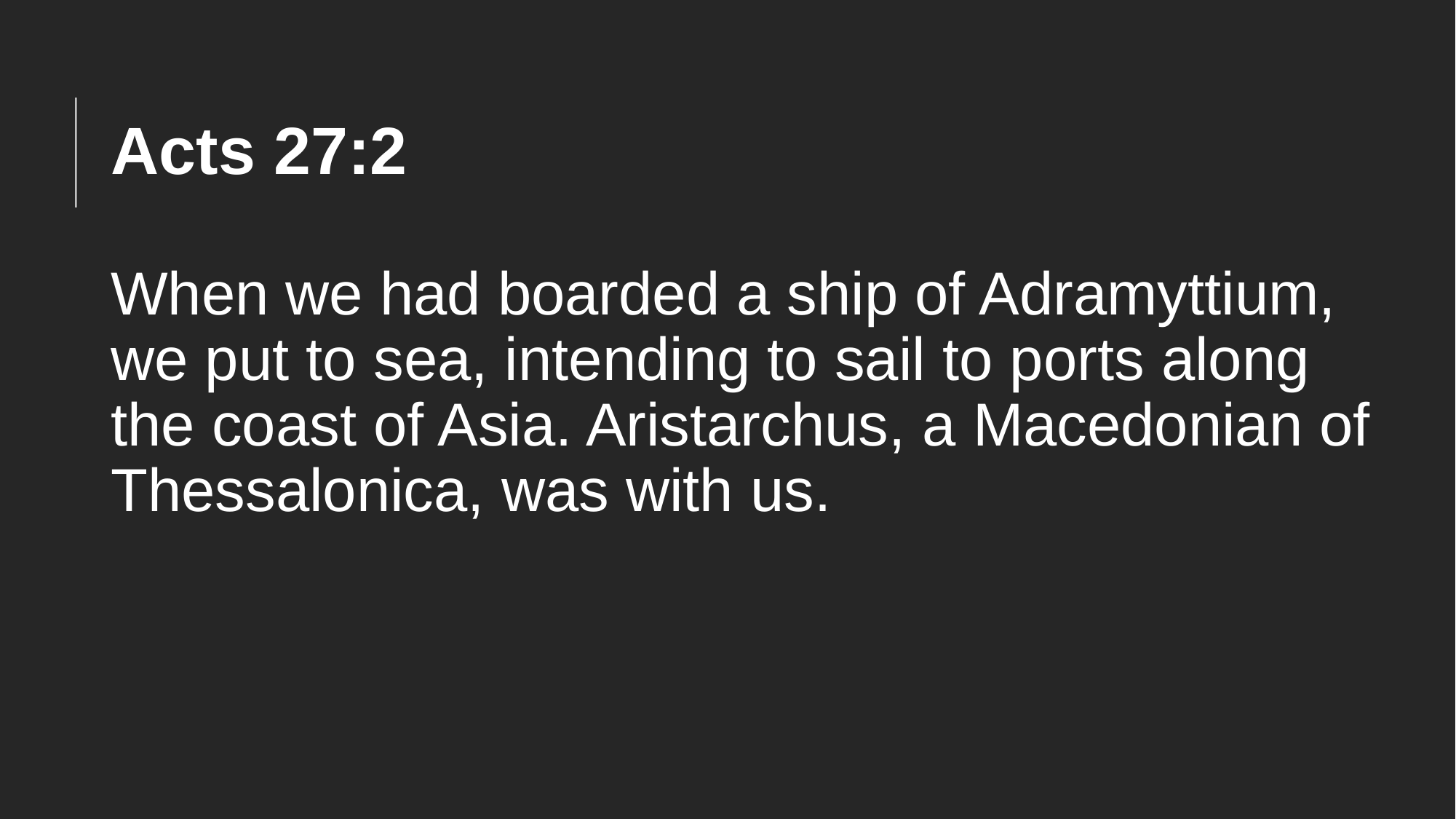

# Acts 27:2
When we had boarded a ship of Adramyttium, we put to sea, intending to sail to ports along the coast of Asia. Aristarchus, a Macedonian of Thessalonica, was with us.